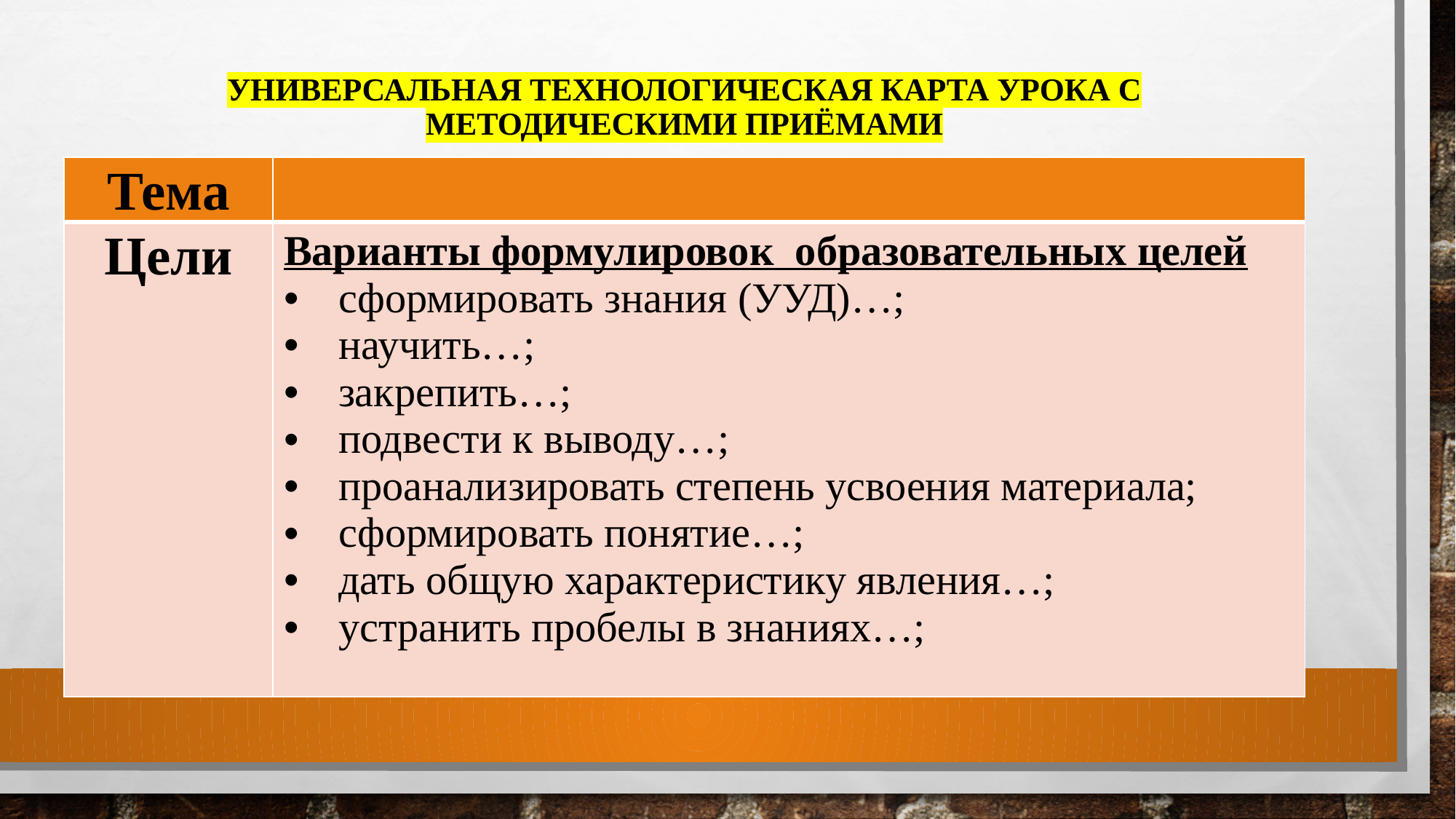

# Универсальная технологическая карта урока с методическими приёмами
| Тема |  |
| --- | --- |
| Цели | Варианты формулировок образовательных целей сформировать знания (УУД)…; научить…; закрепить…; подвести к выводу…; проанализировать степень усвоения материала; сформировать понятие…; дать общую характеристику явления…; устранить пробелы в знаниях…; |